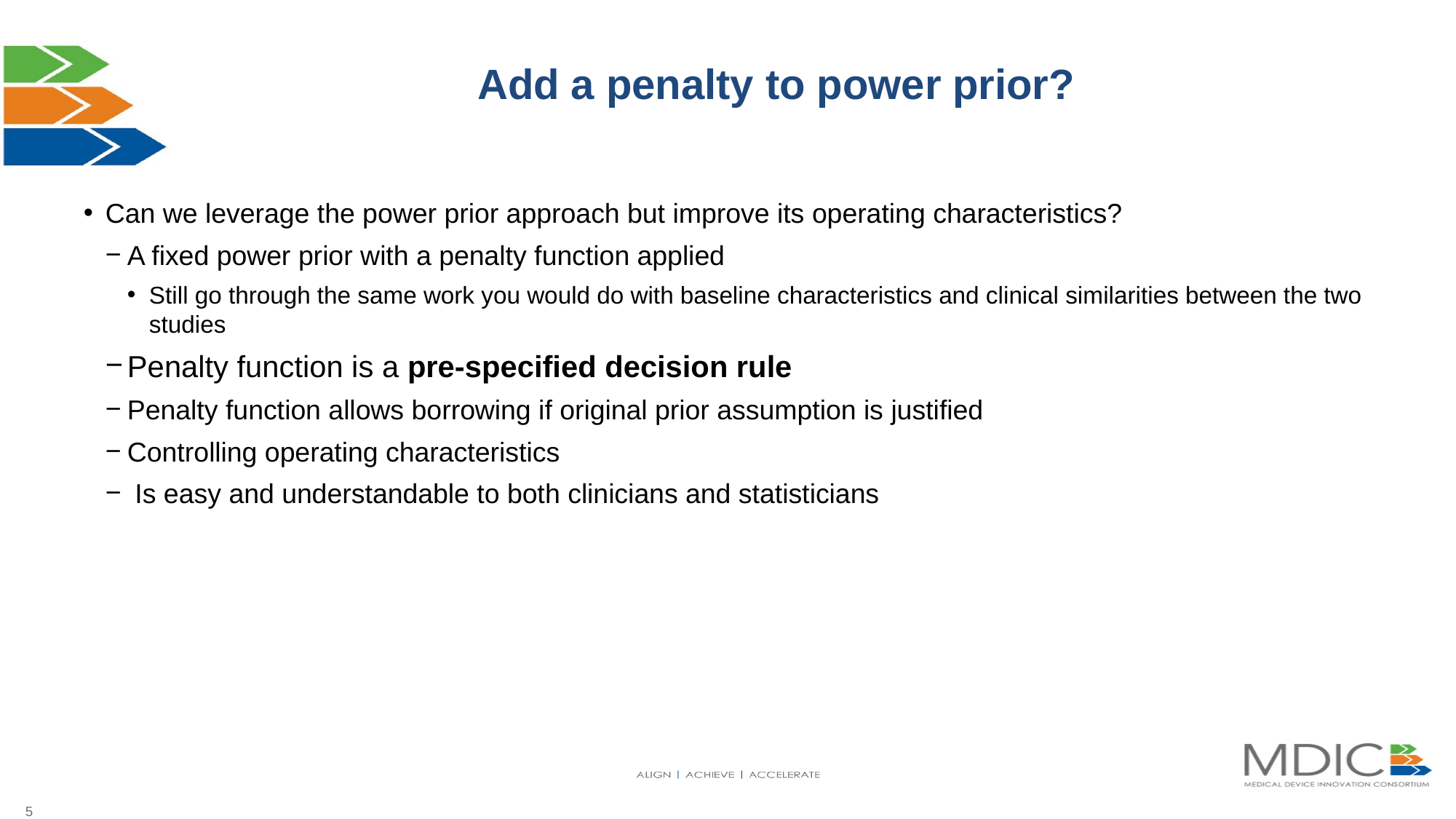

# Add a penalty to power prior?
Can we leverage the power prior approach but improve its operating characteristics?
A fixed power prior with a penalty function applied
Still go through the same work you would do with baseline characteristics and clinical similarities between the two studies
Penalty function is a pre-specified decision rule
Penalty function allows borrowing if original prior assumption is justified
Controlling operating characteristics
 Is easy and understandable to both clinicians and statisticians